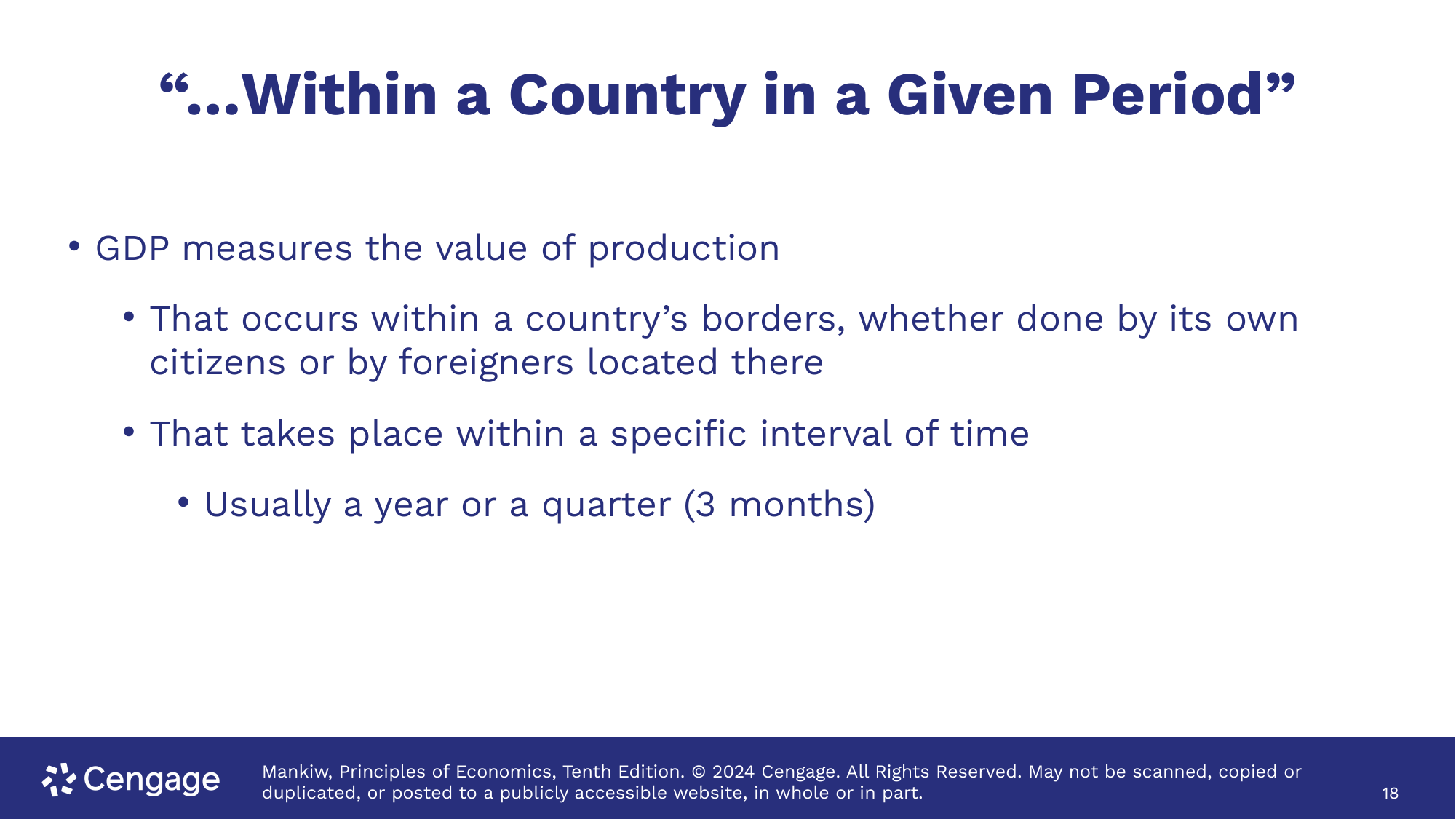

# “…Within a Country in a Given Period”
GDP measures the value of production
That occurs within a country’s borders, whether done by its own citizens or by foreigners located there
That takes place within a specific interval of time
Usually a year or a quarter (3 months)